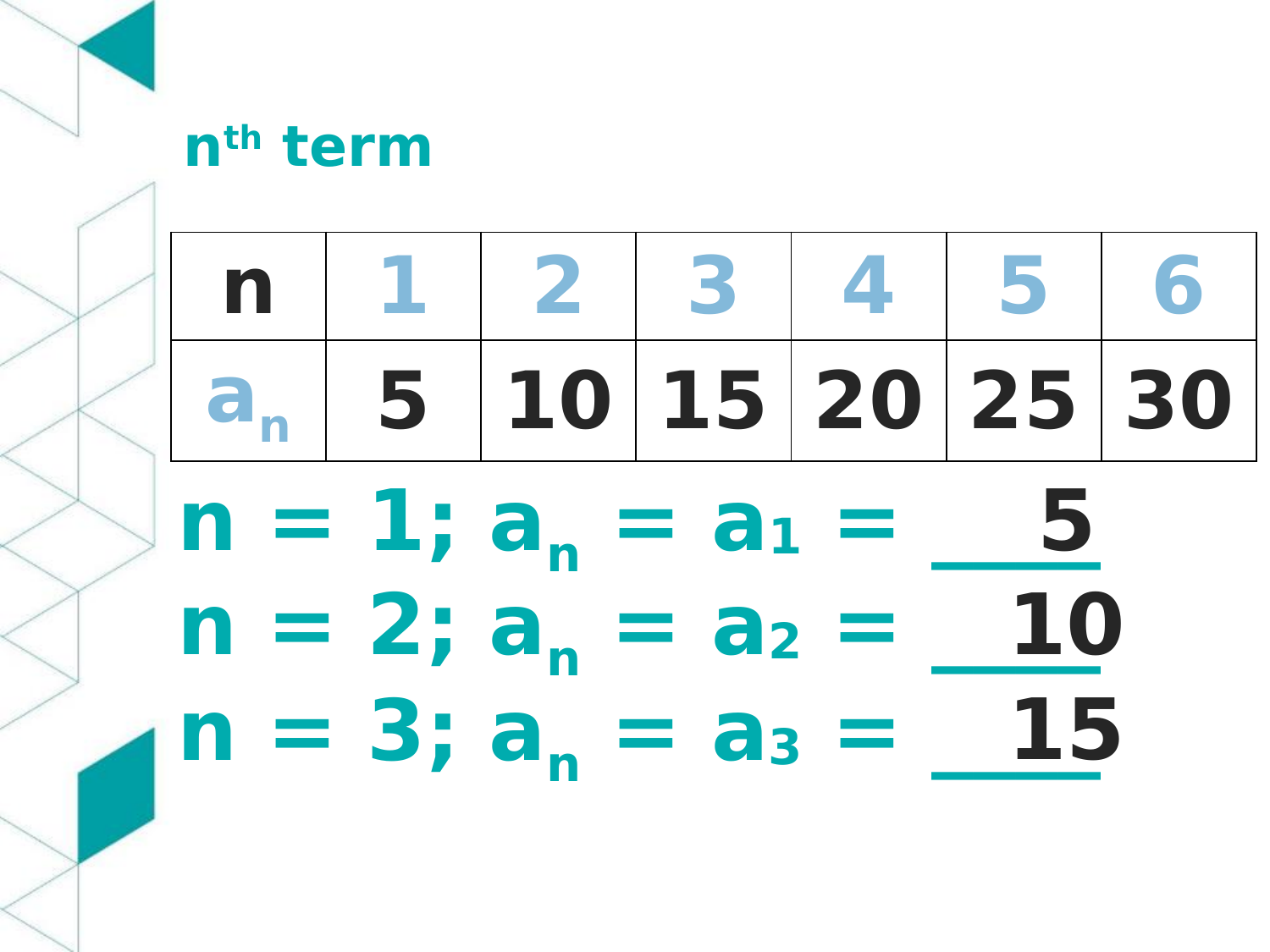

nth term
| n | 1 | 2 | 3 | 4 | 5 | 6 |
| --- | --- | --- | --- | --- | --- | --- |
| an | 5 | 10 | 15 | 20 | 25 | 30 |
n = 1; an = a1 = ____
5
10
n = 2; an = a2 = ____
15
n = 3; an = a3 = ____